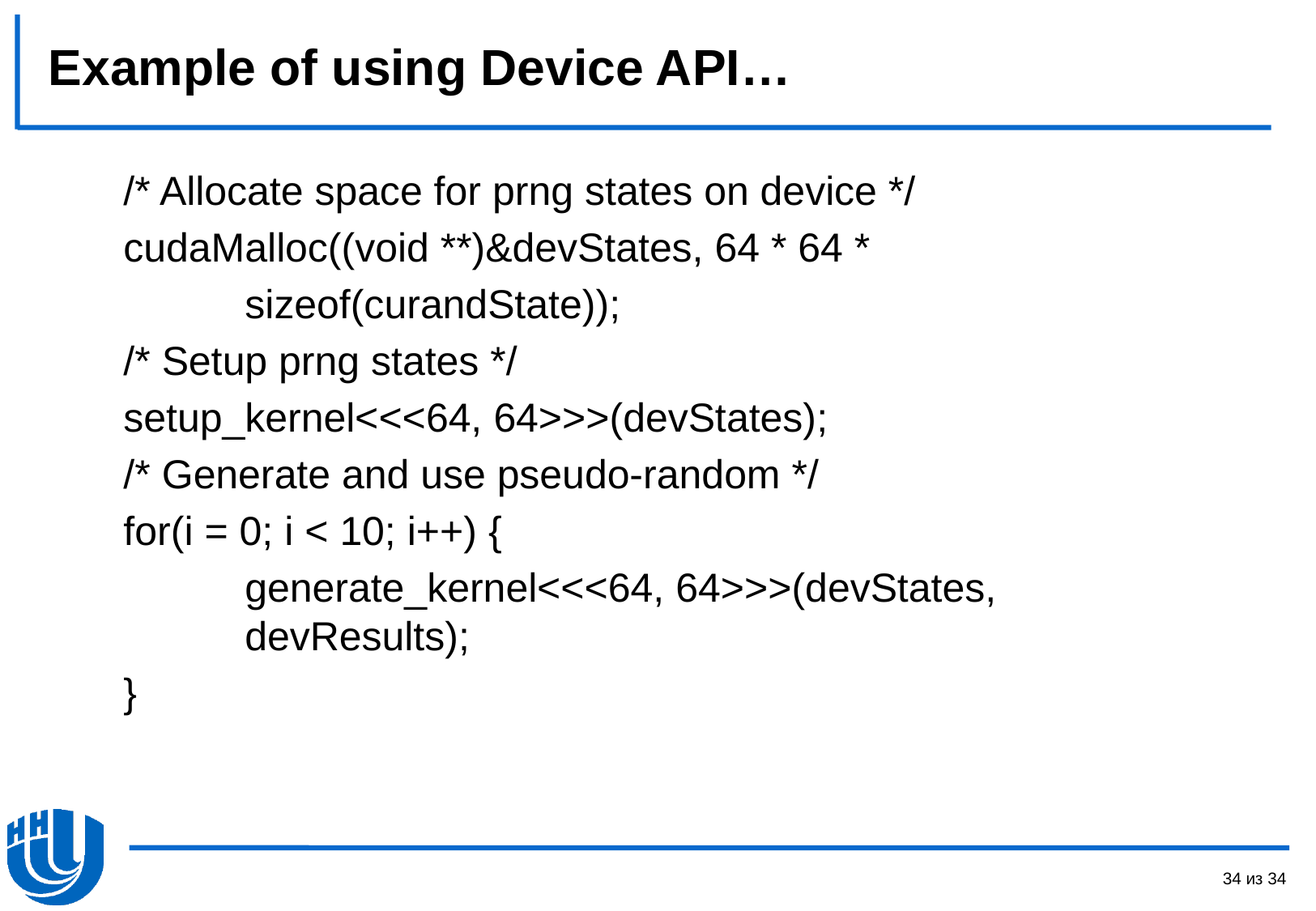

# Example of using Device API…
	/* Allocate space for prng states on device */
	cudaMalloc((void **)&devStates, 64 * 64 *
		sizeof(curandState));
	/* Setup prng states */
	setup_kernel<<<64, 64>>>(devStates);
	/* Generate and use pseudo-random */
	for(i = 0; i < 10; i++) {
		generate_kernel<<<64, 64>>>(devStates, 			devResults);
	}

34